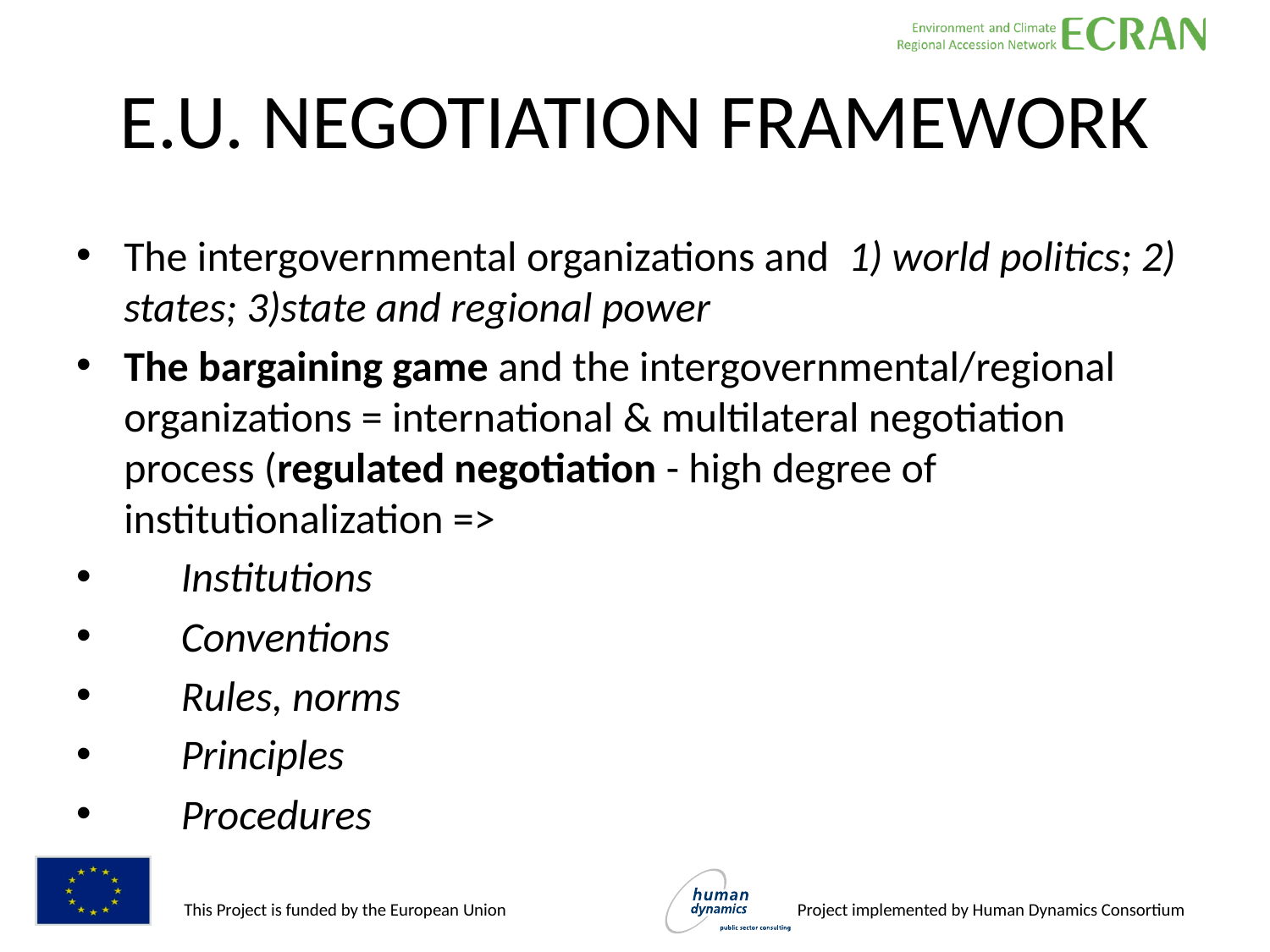

# E.U. NEGOTIATION FRAMEWORK
The intergovernmental organizations and  1) world politics; 2) states; 3)state and regional power
The bargaining game and the intergovernmental/regional organizations = international & multilateral negotiation process (regulated negotiation - high degree of institutionalization =>
      Institutions
      Conventions
      Rules, norms
      Principles
      Procedures